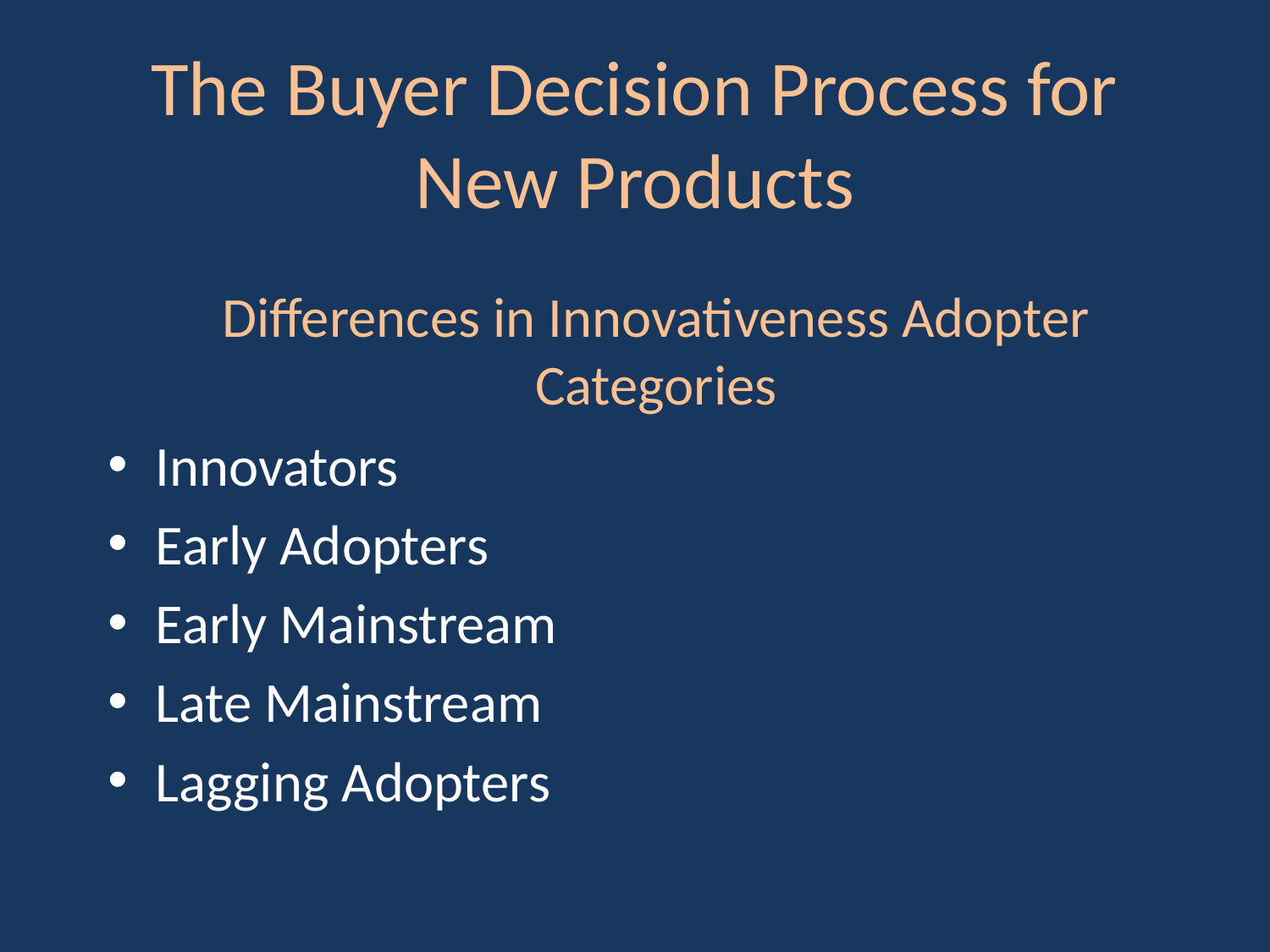

The Buyer Decision Process for New Products
Differences in Innovativeness Adopter Categories
Innovators
Early Adopters
Early Mainstream
Late Mainstream
Lagging Adopters